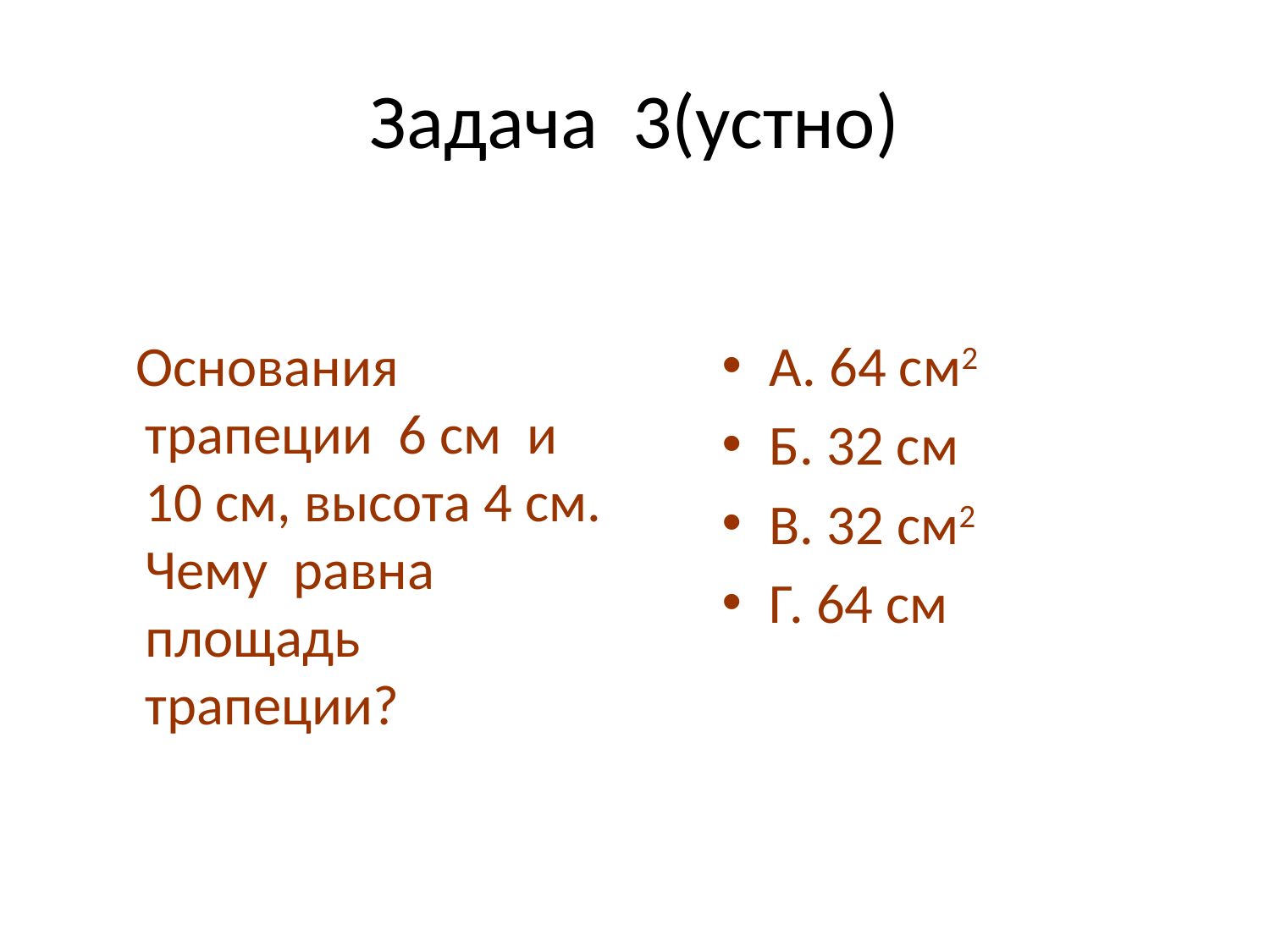

# Задача  3(устно)
   Основания трапеции  6 см  и  10 см, высота 4 см. Чему  равна  площадь  трапеции?
А. 64 см2
Б. 32 см
В. 32 см2
Г. 64 см